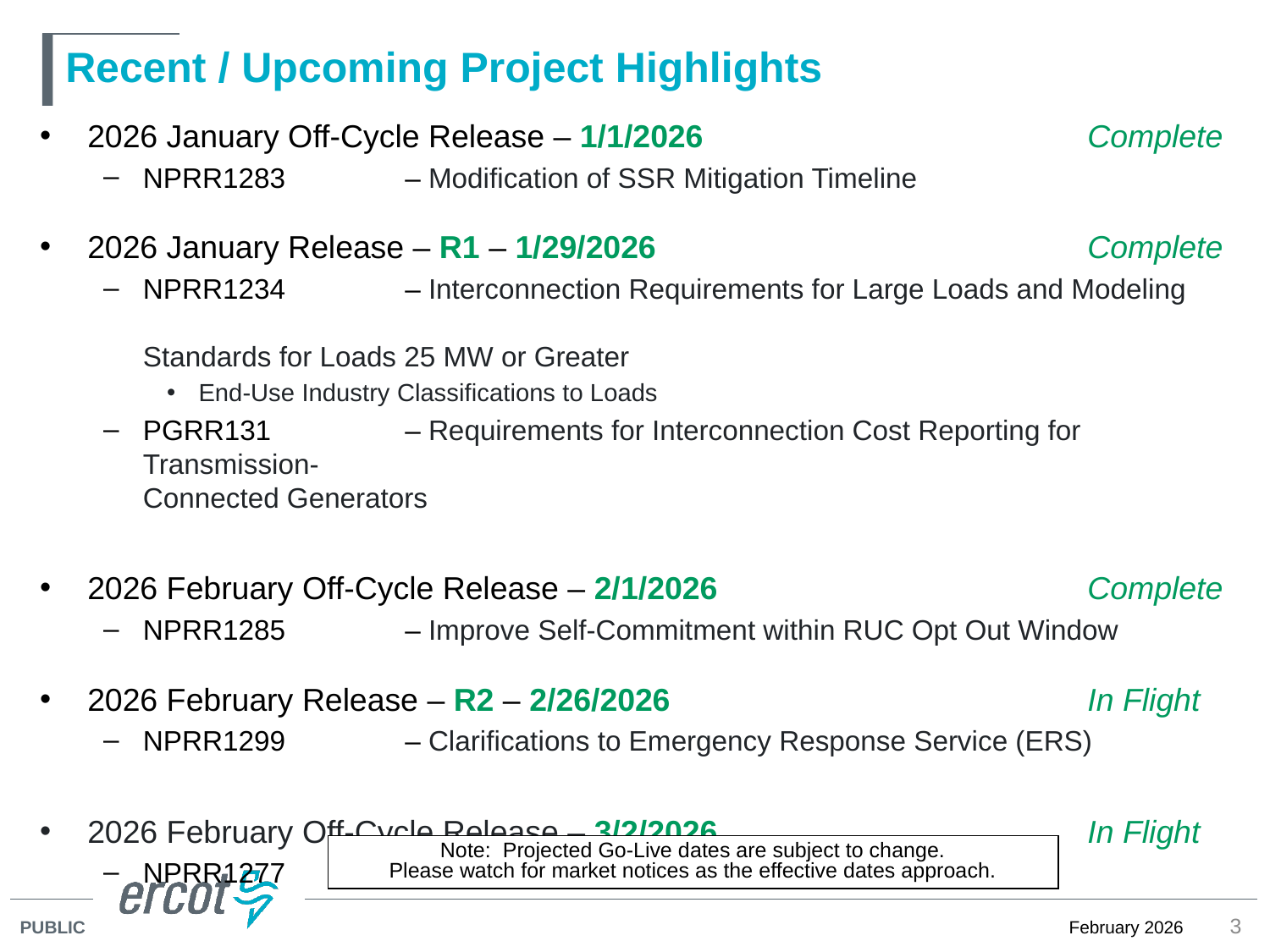

# Recent / Upcoming Project Highlights
2026 January Off-Cycle Release – 1/1/2026	Complete
NPRR1283		– Modification of SSR Mitigation Timeline

2026 January Release – R1 – 1/29/2026	Complete
NPRR1234		– Interconnection Requirements for Large Loads and Modeling 				Standards for Loads 25 MW or Greater
End-Use Industry Classifications to Loads
PGRR131		– Requirements for Interconnection Cost Reporting for Transmission-				Connected Generators

2026 February Off-Cycle Release – 2/1/2026	Complete
NPRR1285		– Improve Self-Commitment within RUC Opt Out Window

2026 February Release – R2 – 2/26/2026	In Flight
NPRR1299		– Clarifications to Emergency Response Service (ERS)

2026 February Off-Cycle Release – 3/2/2026	In Flight
NPRR1277 	– Revisions to EAL Formula
Note:  Projected Go-Live dates are subject to change.
Please watch for market notices as the effective dates approach.
3